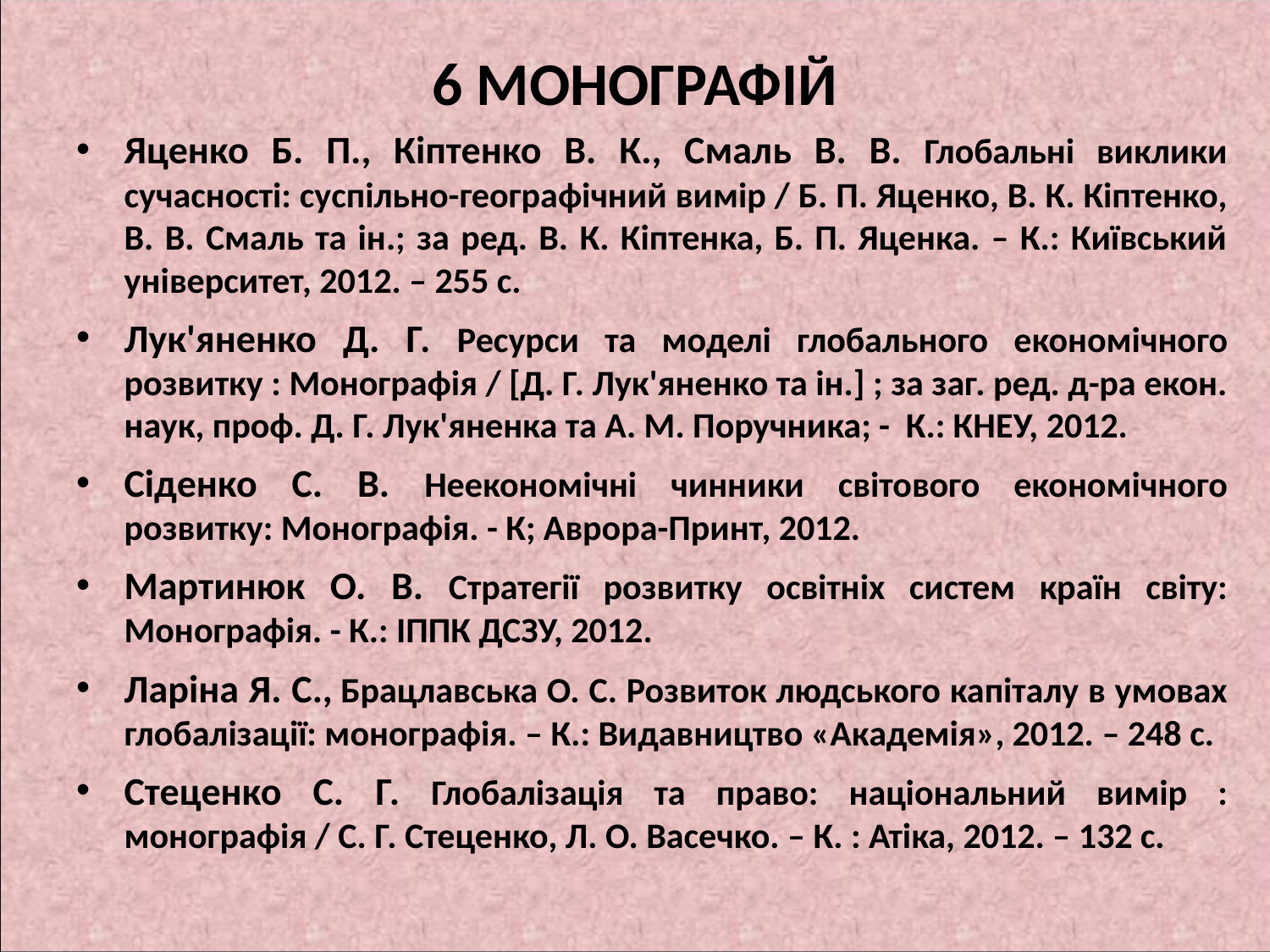

# 6 МОНОГРАФІЙ
Яценко Б. П., Кіптенко В. К., Смаль В. В. Глобальні виклики сучасності: суспільно-географічний вимір / Б. П. Яценко, В. К. Кіптенко, В. В. Смаль та ін.; за ред. В. К. Кіптенка, Б. П. Яценка. – К.: Київський університет, 2012. – 255 с.
Лук'яненко Д. Г. Ресурси та моделі глобального економічного розвитку : Монографія / [Д. Г. Лук'яненко та ін.] ; за заг. ред. д-ра екон. наук, проф. Д. Г. Лук'яненка та А. М. Поручника; -  К.: КНЕУ, 2012.
Сіденко С. В. Неекономічні чинники світового економічного розвитку: Монографія. - К; Аврора-Принт, 2012.
Мартинюк О. В. Стратегії розвитку освітніх систем країн світу: Монографія. - К.: ІППК ДСЗУ, 2012.
Ларіна Я. С., Брацлавська О. С. Розвиток людського капіталу в умовах глобалізації: монографія. – К.: Видавництво «Академія», 2012. – 248 с.
Стеценко С. Г. Глобалізація та право: національний вимір : монографія / С. Г. Стеценко, Л. О. Васечко. – К. : Атіка, 2012. – 132 с.